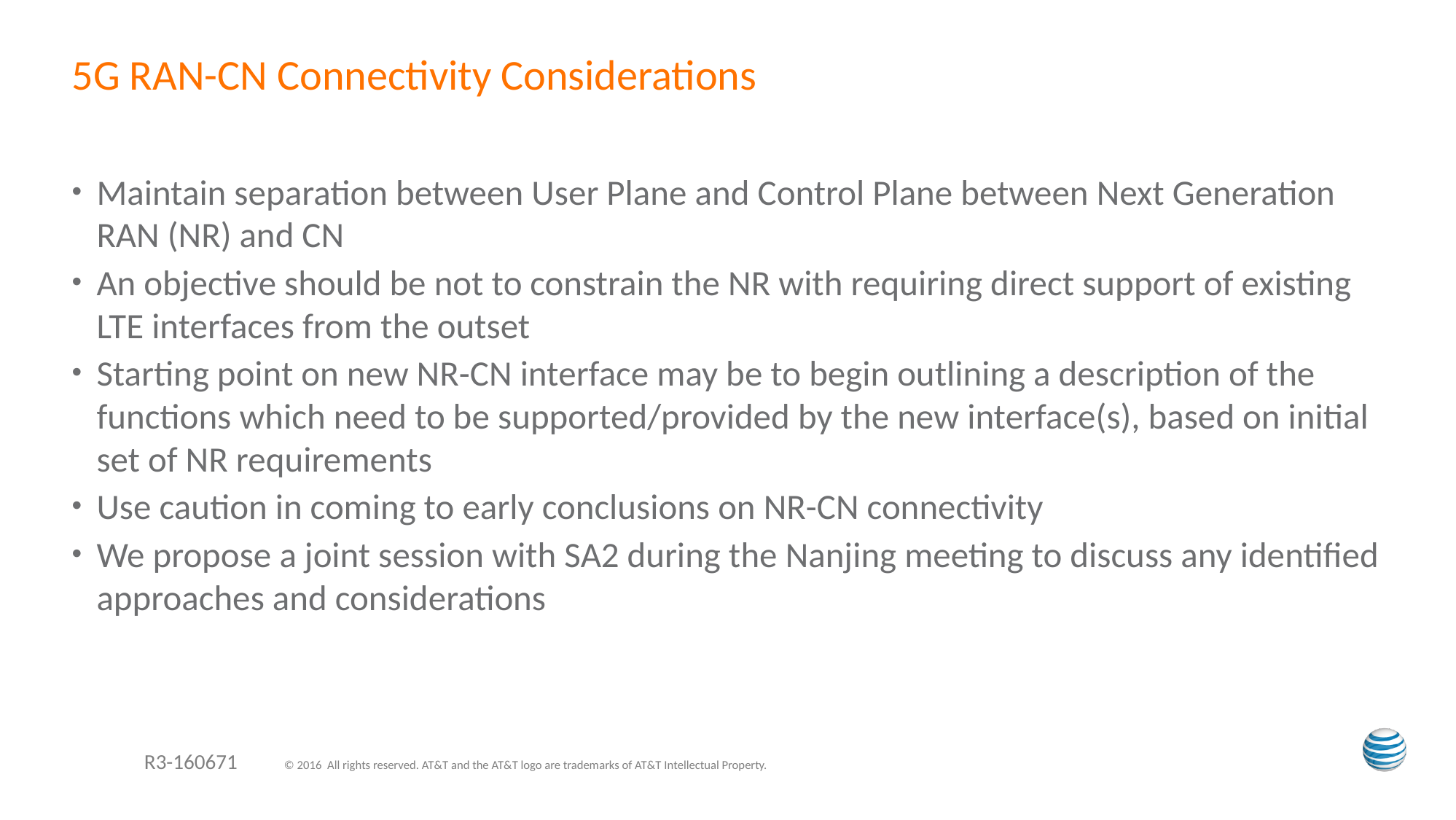

# 5G RAN-CN Connectivity Considerations

Maintain separation between User Plane and Control Plane between Next Generation RAN (NR) and CN
An objective should be not to constrain the NR with requiring direct support of existing LTE interfaces from the outset
Starting point on new NR-CN interface may be to begin outlining a description of the functions which need to be supported/provided by the new interface(s), based on initial set of NR requirements
Use caution in coming to early conclusions on NR-CN connectivity
We propose a joint session with SA2 during the Nanjing meeting to discuss any identified approaches and considerations

R3-160671                 © 2016  All rights reserved. AT&T and the AT&T logo are trademarks of AT&T Intellectual Property.